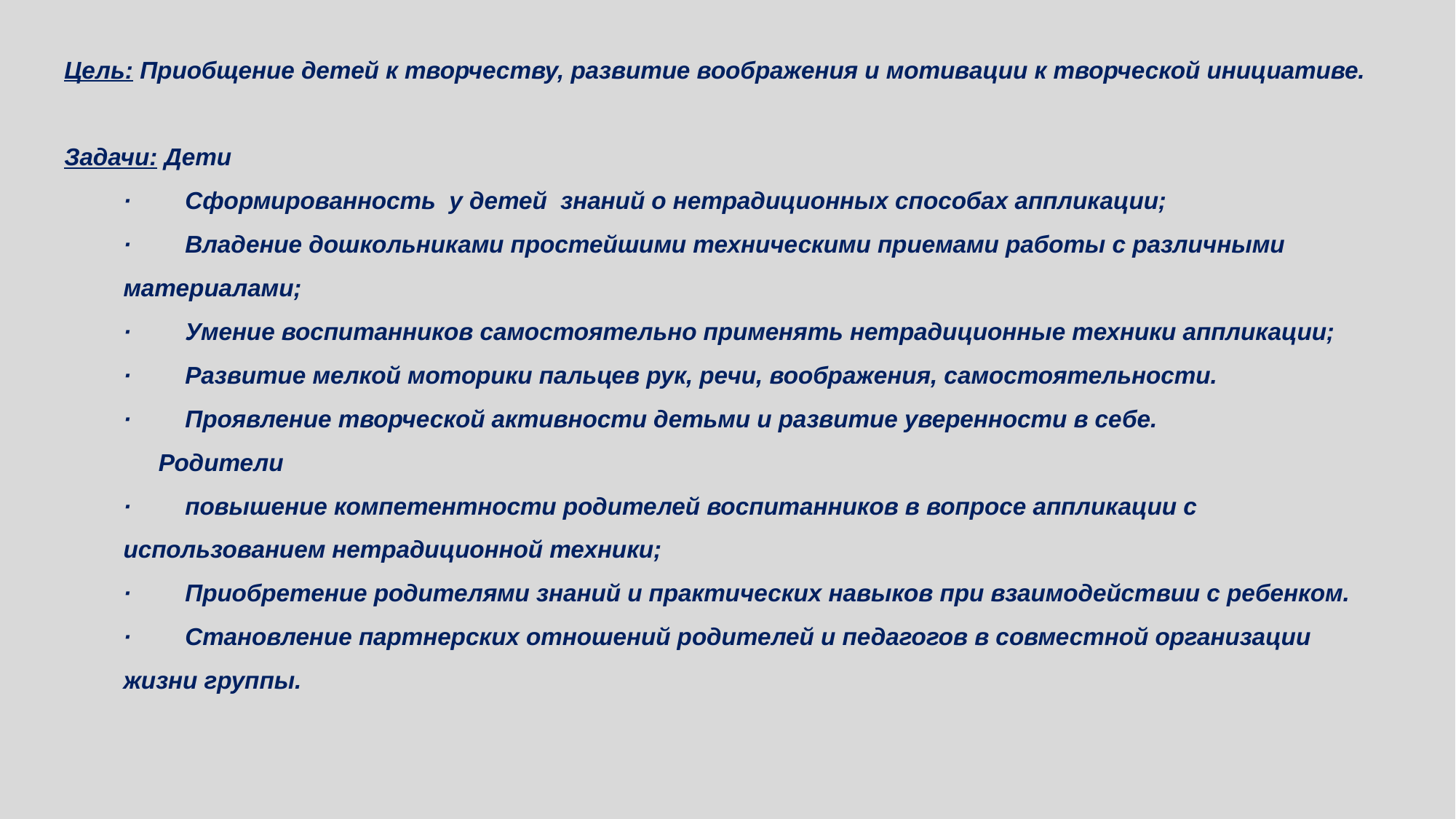

Цель: Приобщение детей к творчеству, развитие воображения и мотивации к творческой инициативе.

Задачи: Дети
·        Сформированность  у детей  знаний о нетрадиционных способах аппликации;
·        Владение дошкольниками простейшими техническими приемами работы с различными материалами;
·        Умение воспитанников самостоятельно применять нетрадиционные техники аппликации;
·        Развитие мелкой моторики пальцев рук, речи, воображения, самостоятельности.
·        Проявление творческой активности детьми и развитие уверенности в себе.
              Родители
·        повышение компетентности родителей воспитанников в вопросе аппликации с использованием нетрадиционной техники;
·        Приобретение родителями знаний и практических навыков при взаимодействии с ребенком.
·        Становление партнерских отношений родителей и педагогов в совместной организации жизни группы.